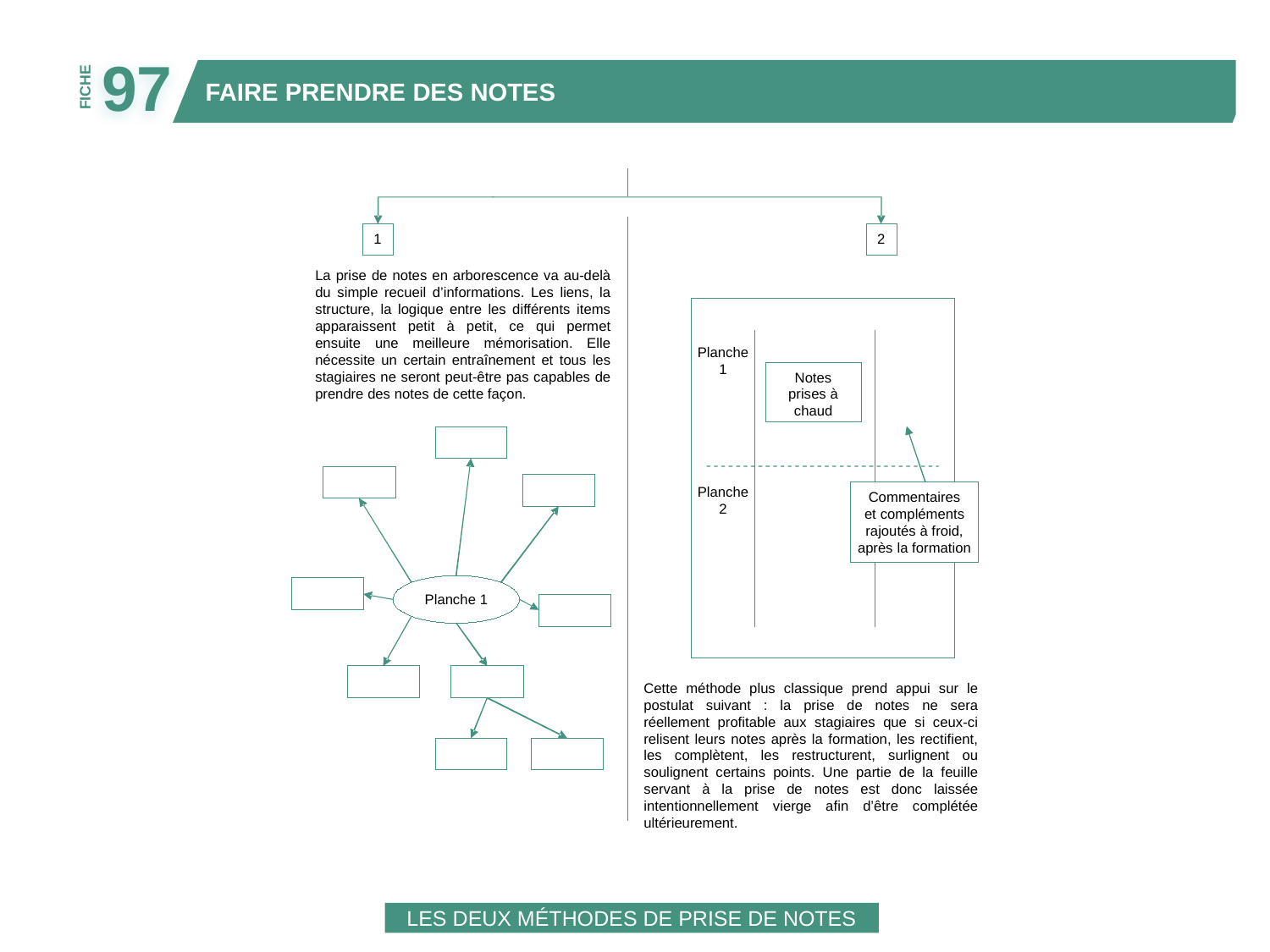

97

FAIRE PRENDRE DES NOTES
FICHE

1
2
La prise de notes en arborescence va au-delà du simple recueil d’informations. Les liens, la structure, la logique entre les différents items apparaissent petit à petit, ce qui permet ensuite une meilleure mémorisation. Elle nécessite un certain entraînement et tous les stagiaires ne seront peut-être pas capables de prendre des notes de cette façon.

Planche
1

Notes
prises à
chaud

Planche
2
Commentaires
et compléments
rajoutés à froid,
après la formation

Planche 1

Cette méthode plus classique prend appui sur le postulat suivant : la prise de notes ne sera réellement profitable aux stagiaires que si ceux-ci relisent leurs notes après la formation, les rectifient, les complètent, les restructurent, surlignent ou soulignent certains points. Une partie de la feuille servant à la prise de notes est donc laissée intentionnellement vierge afin d’être complétée ultérieurement.

LES DEUX MÉTHODES DE PRISE DE NOTES